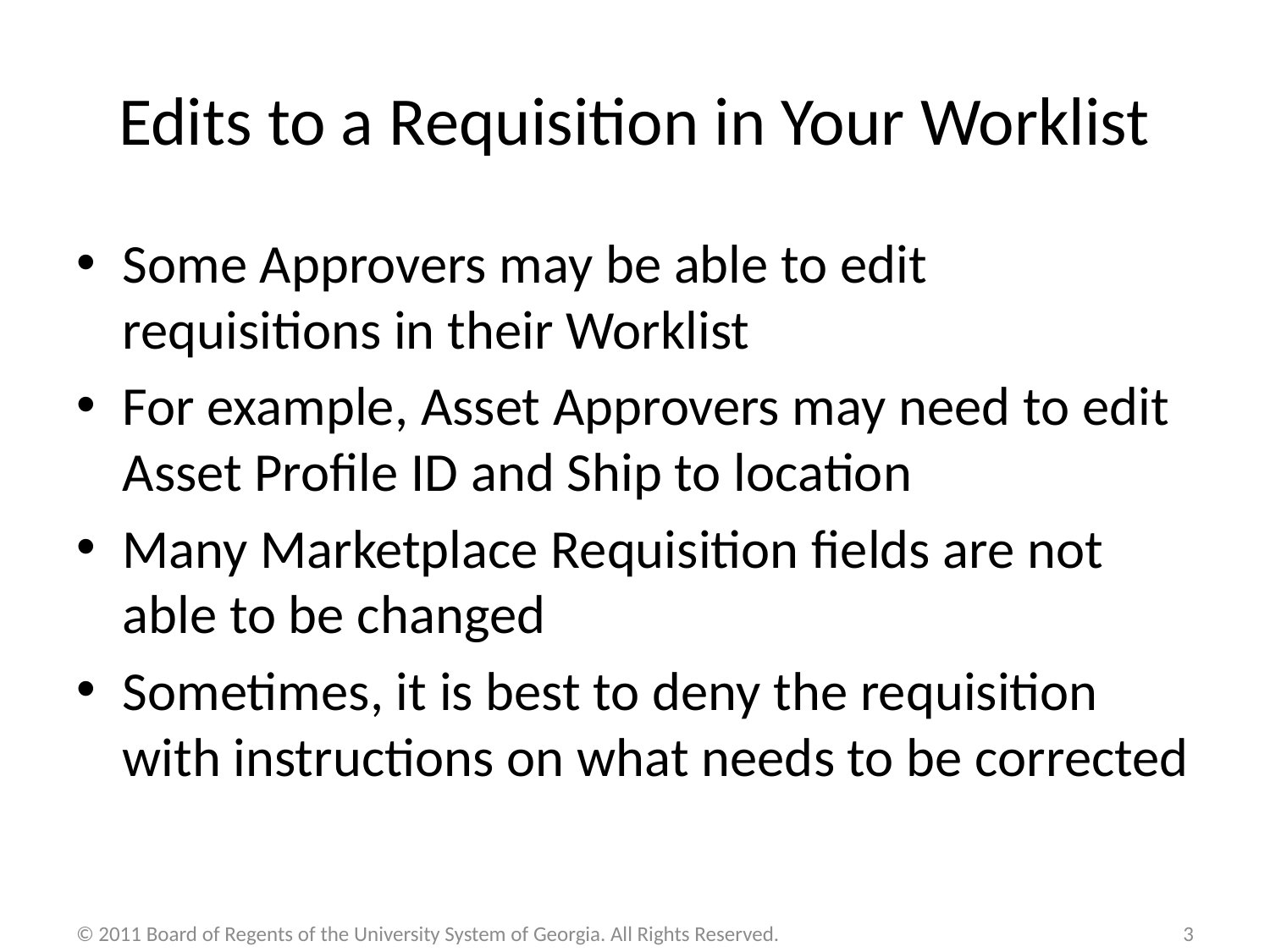

# Edits to a Requisition in Your Worklist
Some Approvers may be able to edit requisitions in their Worklist
For example, Asset Approvers may need to edit Asset Profile ID and Ship to location
Many Marketplace Requisition fields are not able to be changed
Sometimes, it is best to deny the requisition with instructions on what needs to be corrected
© 2011 Board of Regents of the University System of Georgia. All Rights Reserved.
3